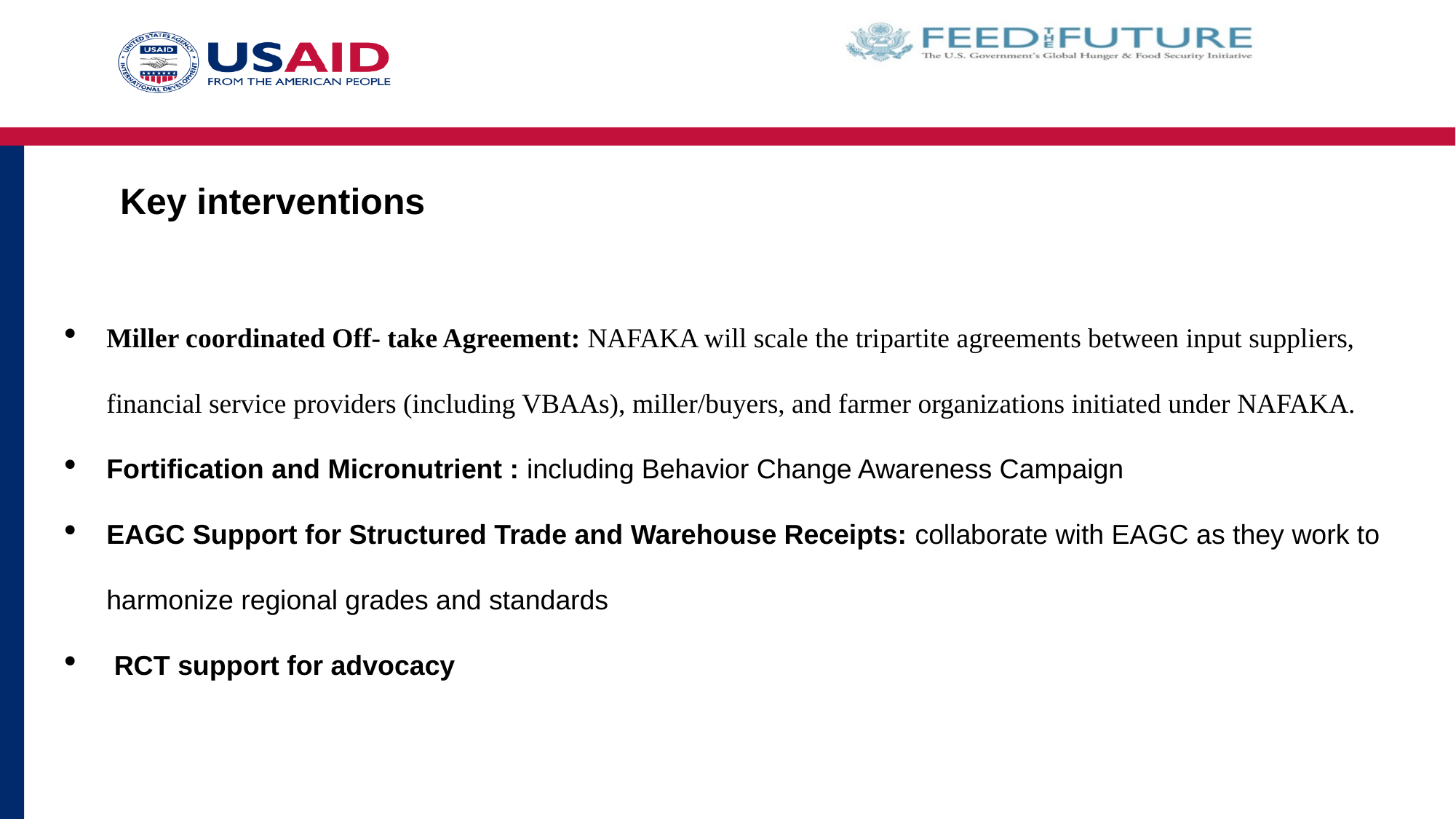

# Key interventions

Miller coordinated Off- take Agreement: NAFAKA will scale the tripartite agreements between input suppliers, financial service providers (including VBAAs), miller/buyers, and farmer organizations initiated under NAFAKA.
Fortification and Micronutrient : including Behavior Change Awareness Campaign
EAGC Support for Structured Trade and Warehouse Receipts: collaborate with EAGC as they work to harmonize regional grades and standards
 RCT support for advocacy